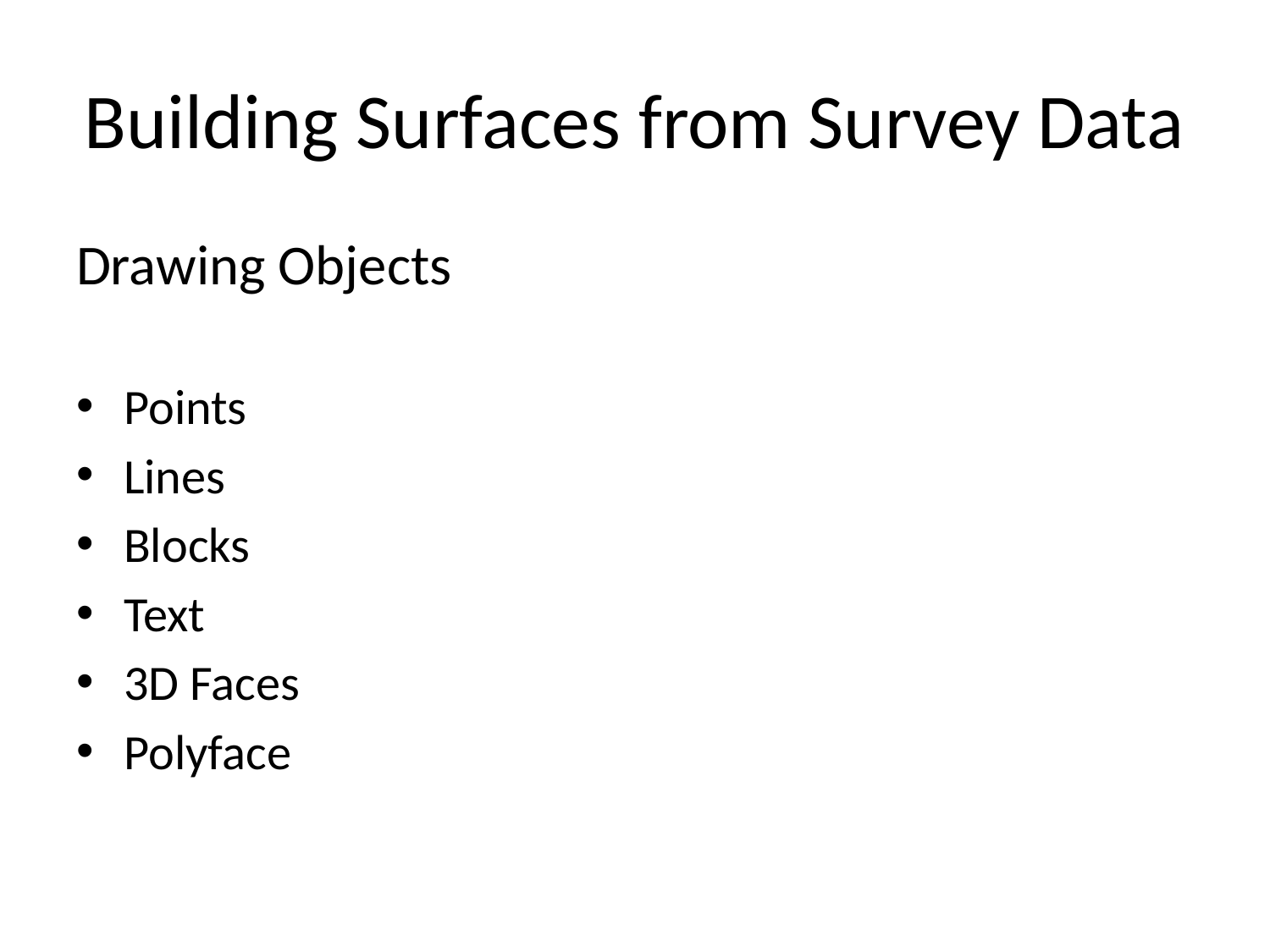

# Building Surfaces from Survey Data
Drawing Objects

Points
Lines
Blocks
Text
3D Faces
Polyface